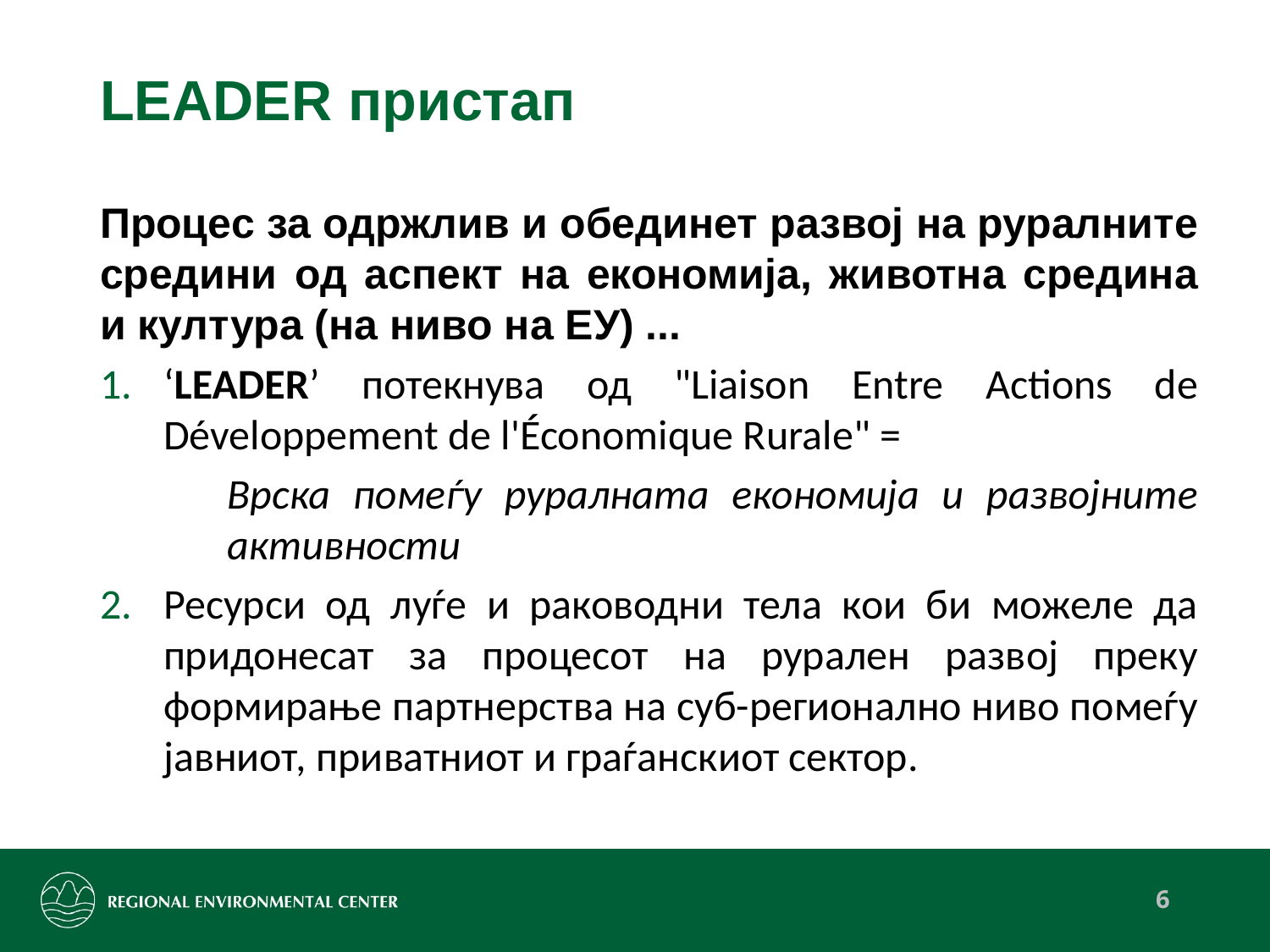

# LEADER пристап
Процес за одржлив и обединет развој на руралните средини од аспект на економија, животна средина и култура (на ниво на ЕУ) ...
‘LEADER’ потекнува од "Liaison Entre Actions de Développement de l'Économique Rurale" =
	Врска помеѓу руралната економија и развојните 	активности
Ресурси од луѓе и раководни тела кои би можеле да придонесат за процесот на рурален развој преку формирање партнерства на суб-регионално ниво помеѓу јавниот, приватниот и граѓанскиот сектор.
6